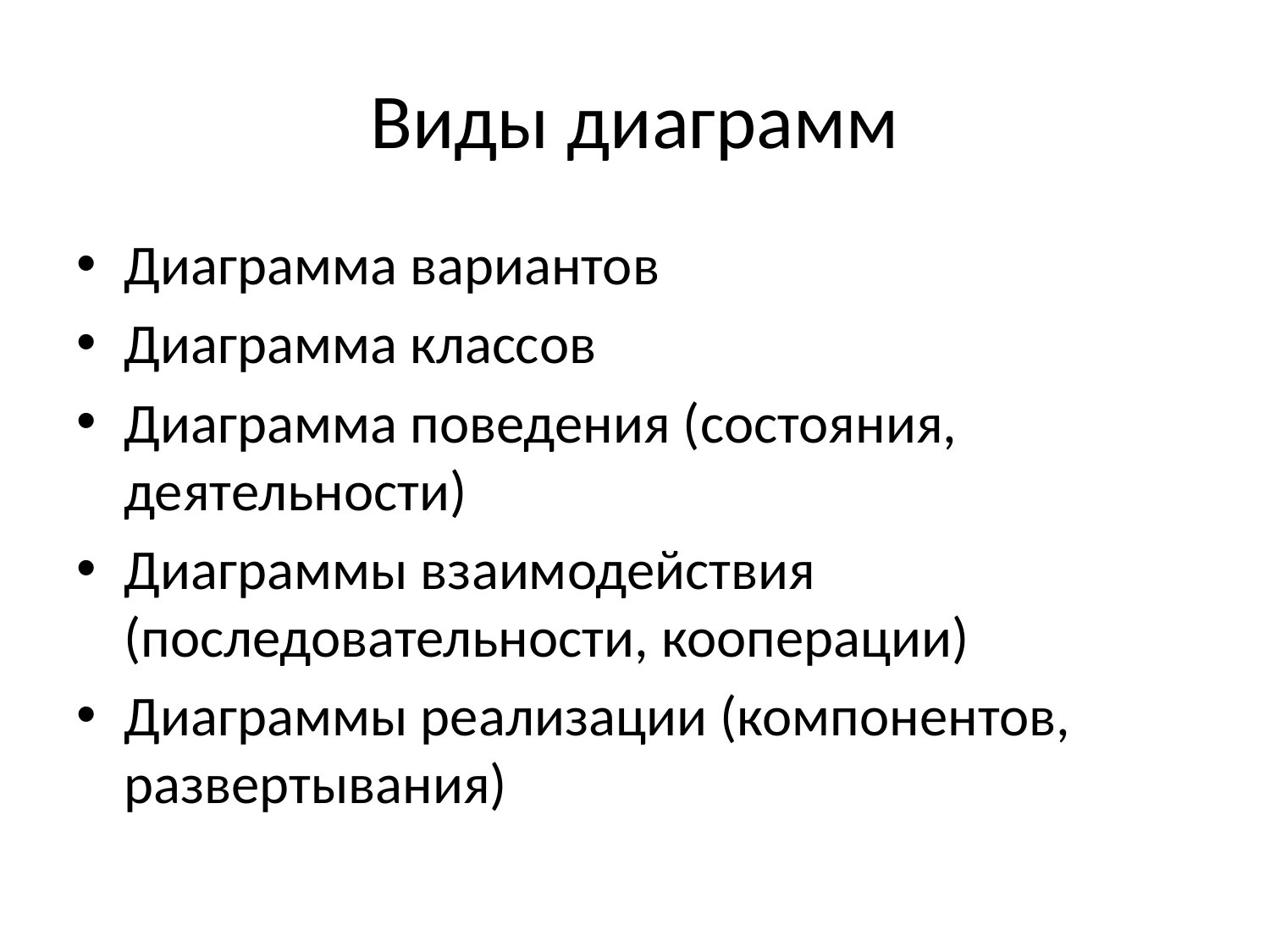

# Виды диаграмм
Диаграмма вариантов
Диаграмма классов
Диаграмма поведения (состояния, деятельности)
Диаграммы взаимодействия (последовательности, кооперации)
Диаграммы реализации (компонентов, развертывания)